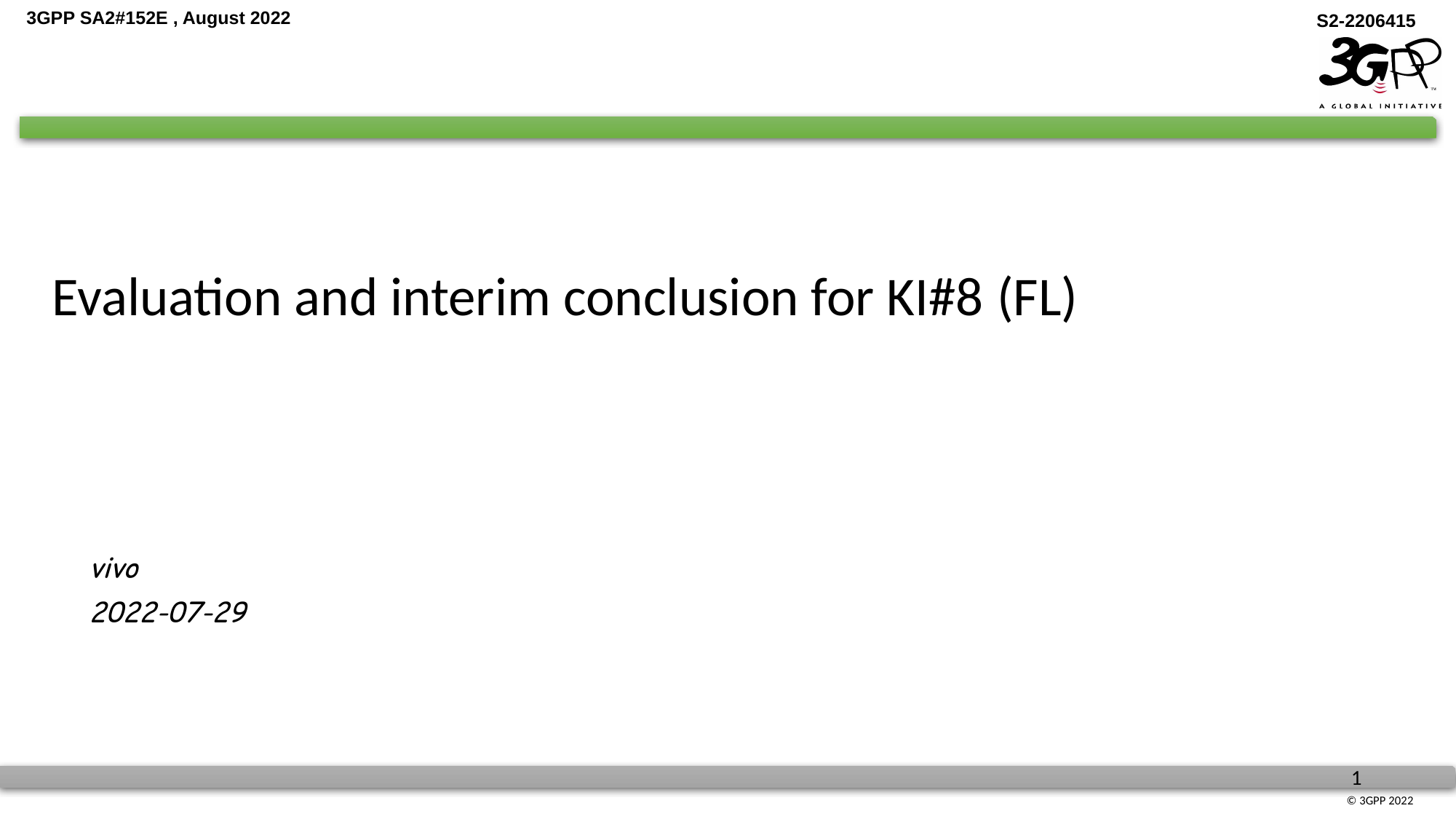

# Evaluation and interim conclusion for KI#8 (FL)
vivo
2022-07-29